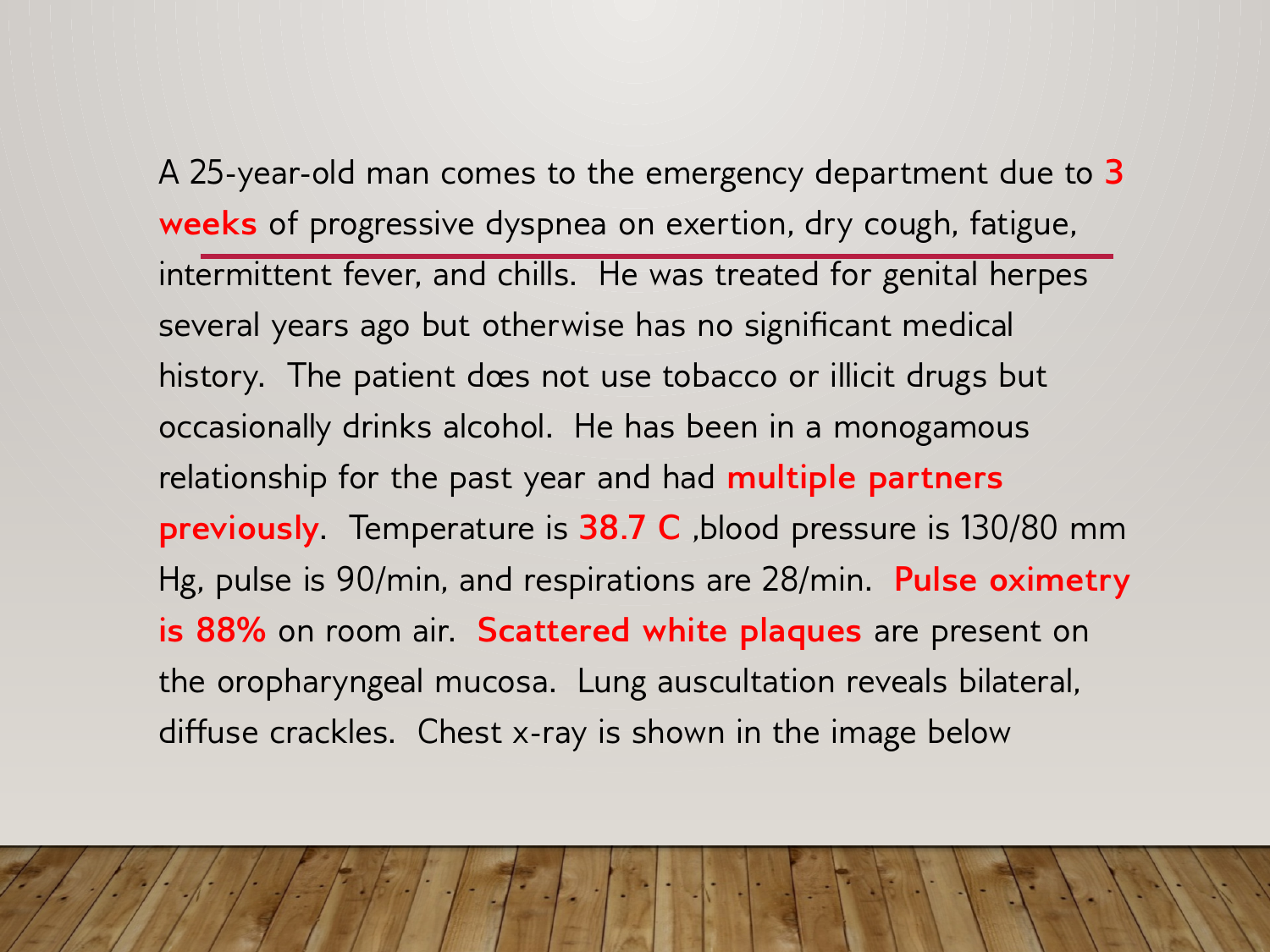

A 25-year-old man comes to the emergency department due to 3 weeks of progressive dyspnea on exertion, dry cough, fatigue, intermittent fever, and chills.  He was treated for genital herpes several years ago but otherwise has no significant medical history.  The patient does not use tobacco or illicit drugs but occasionally drinks alcohol.  He has been in a monogamous relationship for the past year and had multiple partners previously.  Temperature is 38.7 C ,blood pressure is 130/80 mm Hg, pulse is 90/min, and respirations are 28/min.  Pulse oximetry is 88% on room air.  Scattered white plaques are present on the oropharyngeal mucosa.  Lung auscultation reveals bilateral, diffuse crackles.  Chest x-ray is shown in the image below